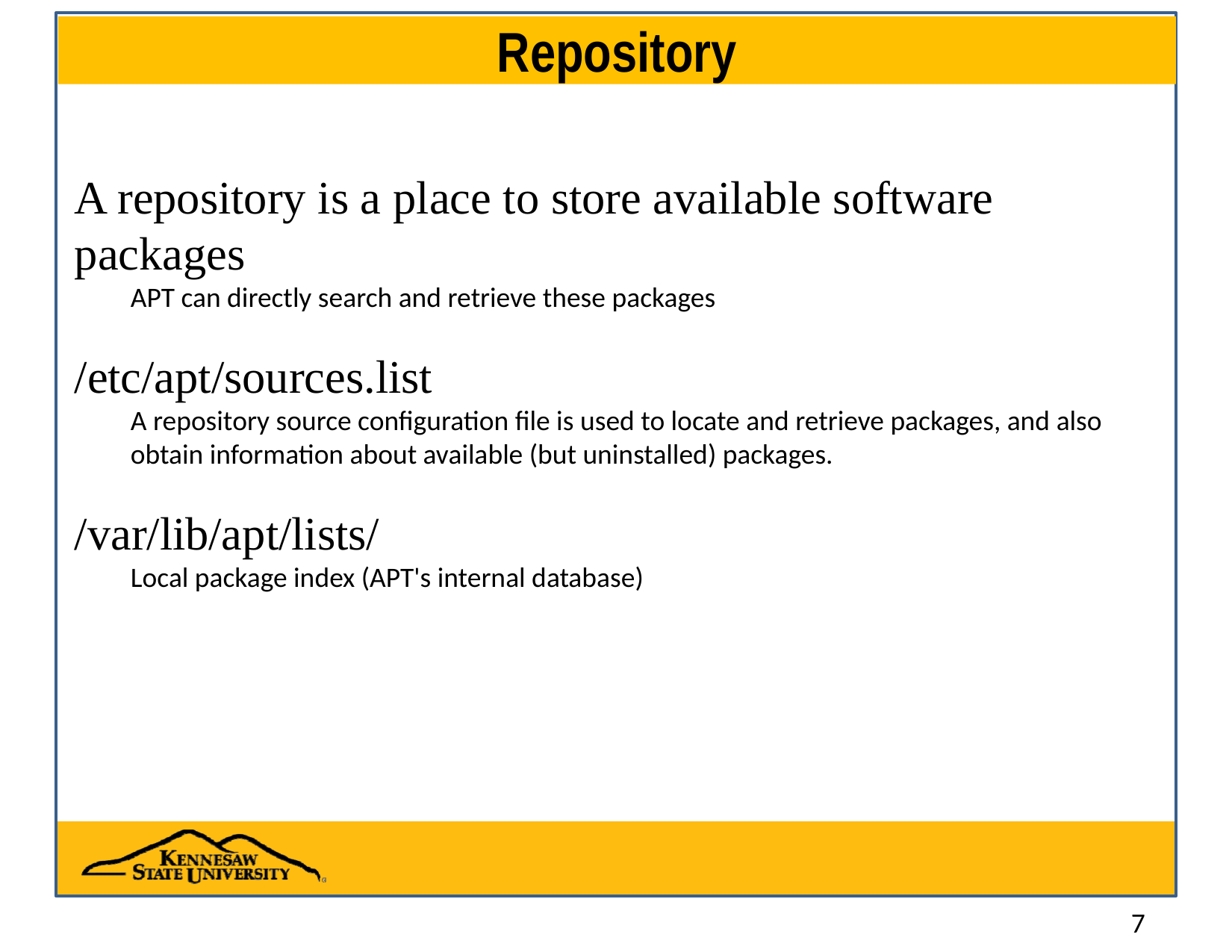

# Repository
A repository is a place to store available software packages
APT can directly search and retrieve these packages

/etc/apt/sources.list
A repository source configuration file is used to locate and retrieve packages, and also obtain information about available (but uninstalled) packages.

/var/lib/apt/lists/
Local package index (APT's internal database)